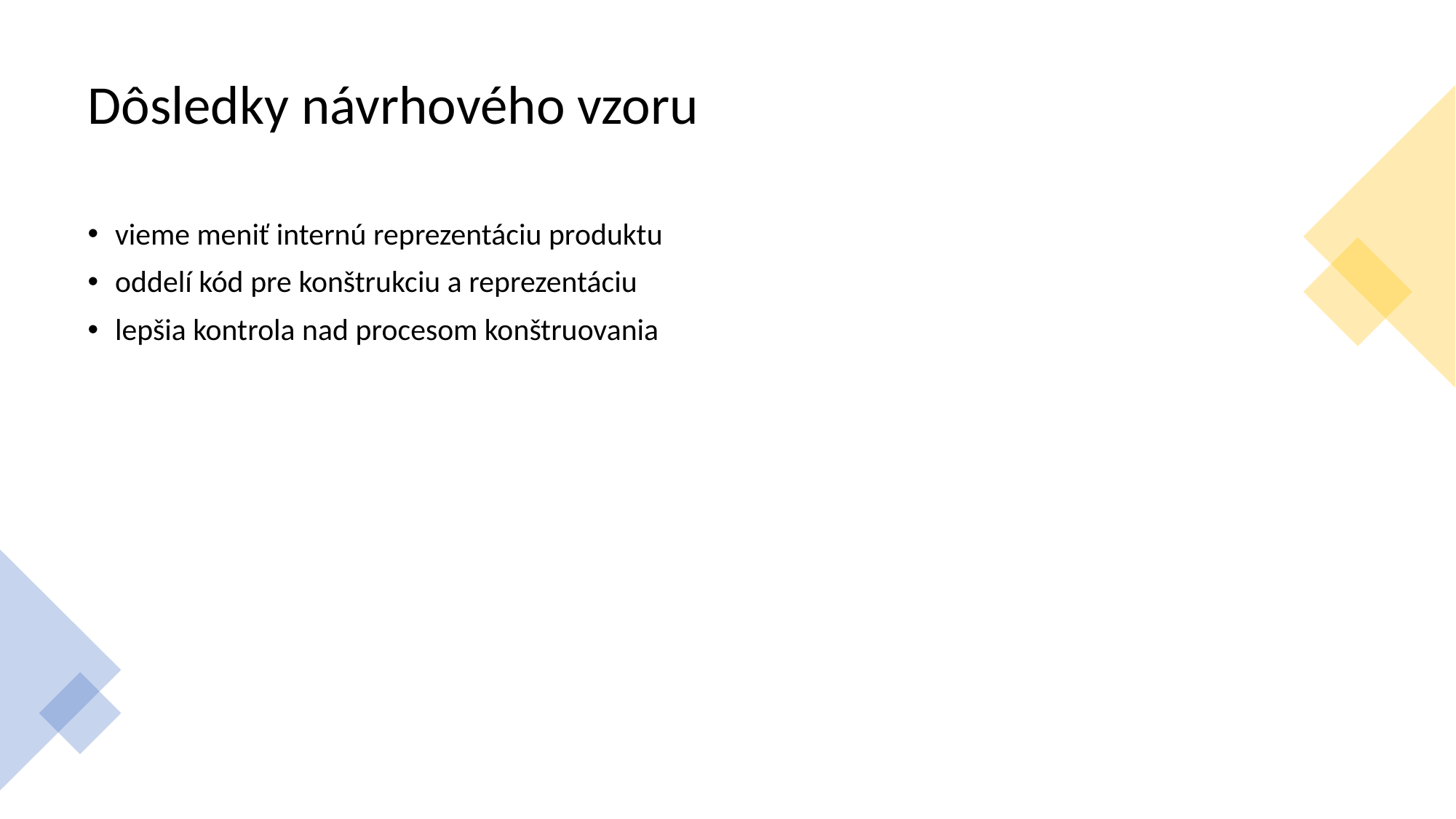

# Dôsledky návrhového vzoru

vieme meniť internú reprezentáciu produktu
oddelí kód pre konštrukciu a reprezentáciu
lepšia kontrola nad procesom konštruovania